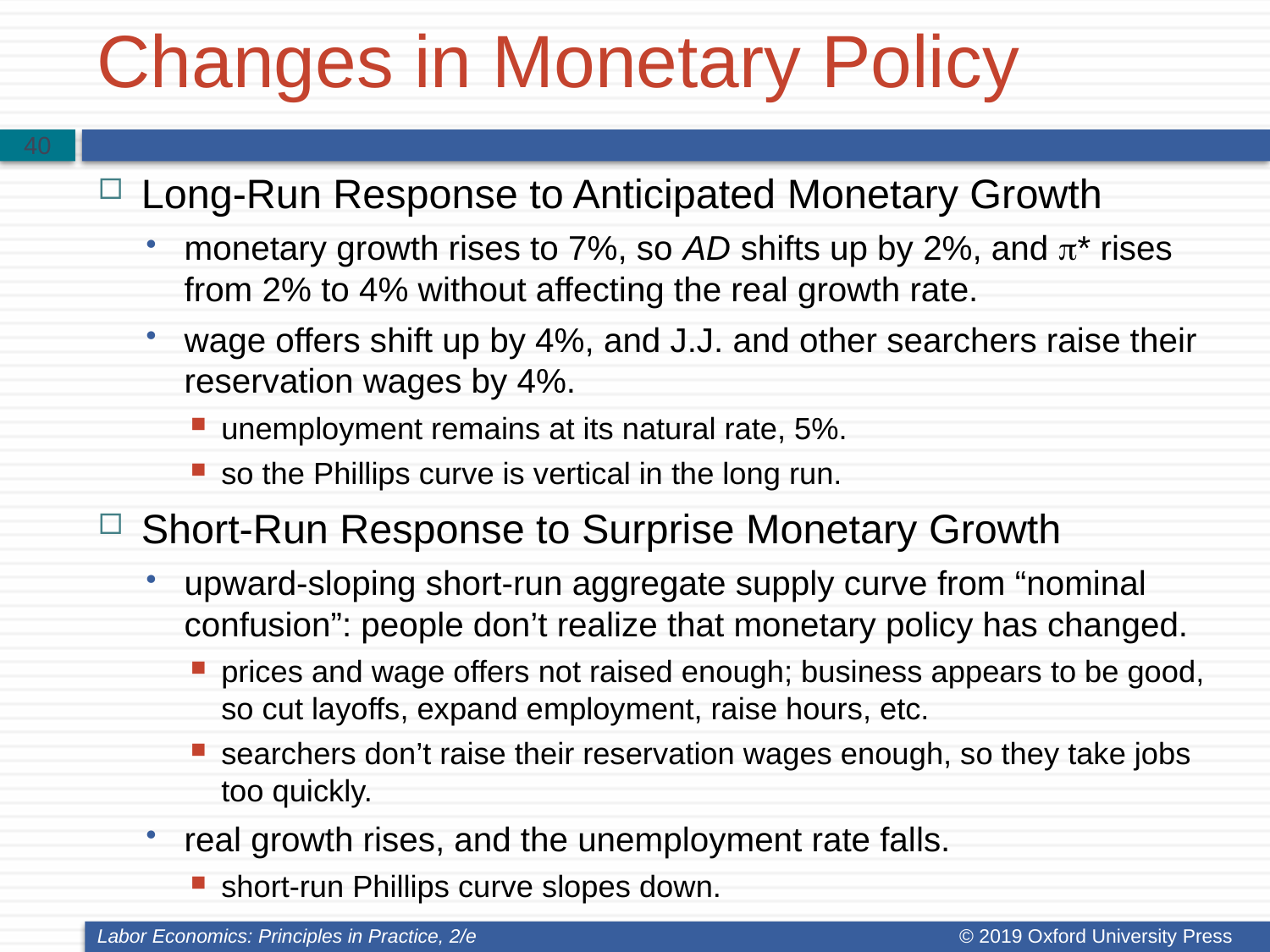

# Changes in Monetary Policy
40
Long-Run Response to Anticipated Monetary Growth
monetary growth rises to 7%, so AD shifts up by 2%, and π* rises from 2% to 4% without affecting the real growth rate.
wage offers shift up by 4%, and J.J. and other searchers raise their reservation wages by 4%.
unemployment remains at its natural rate, 5%.
so the Phillips curve is vertical in the long run.
Short-Run Response to Surprise Monetary Growth
upward-sloping short-run aggregate supply curve from “nominal confusion”: people don’t realize that monetary policy has changed.
prices and wage offers not raised enough; business appears to be good, so cut layoffs, expand employment, raise hours, etc.
searchers don’t raise their reservation wages enough, so they take jobs too quickly.
real growth rises, and the unemployment rate falls.
short-run Phillips curve slopes down.

Labor Economics: Principles in Practice, 2/e
© 2019 Oxford University Press